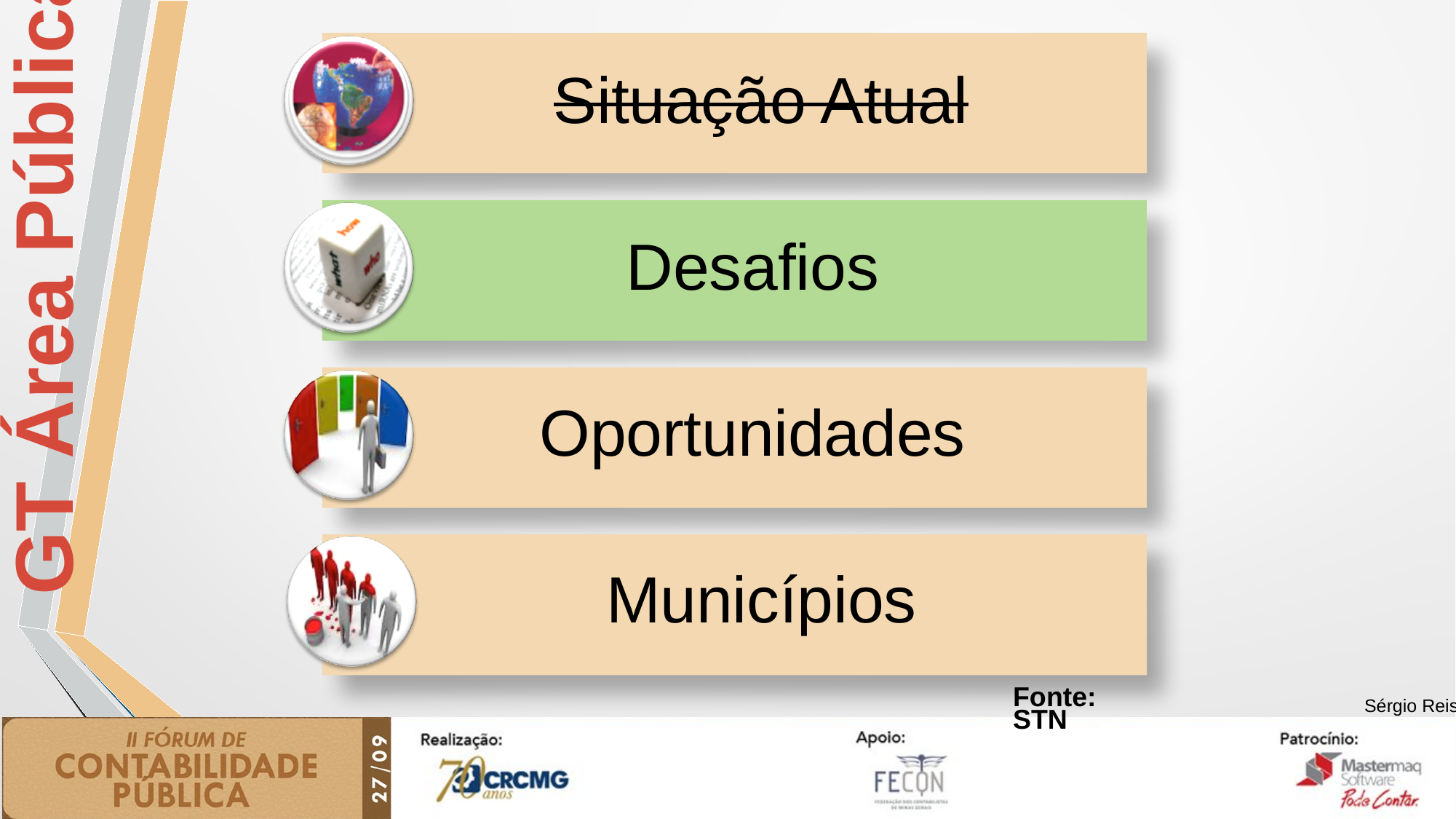

Situação Atual
Desafios  Oportunidades  Municípios

Fonte: STN